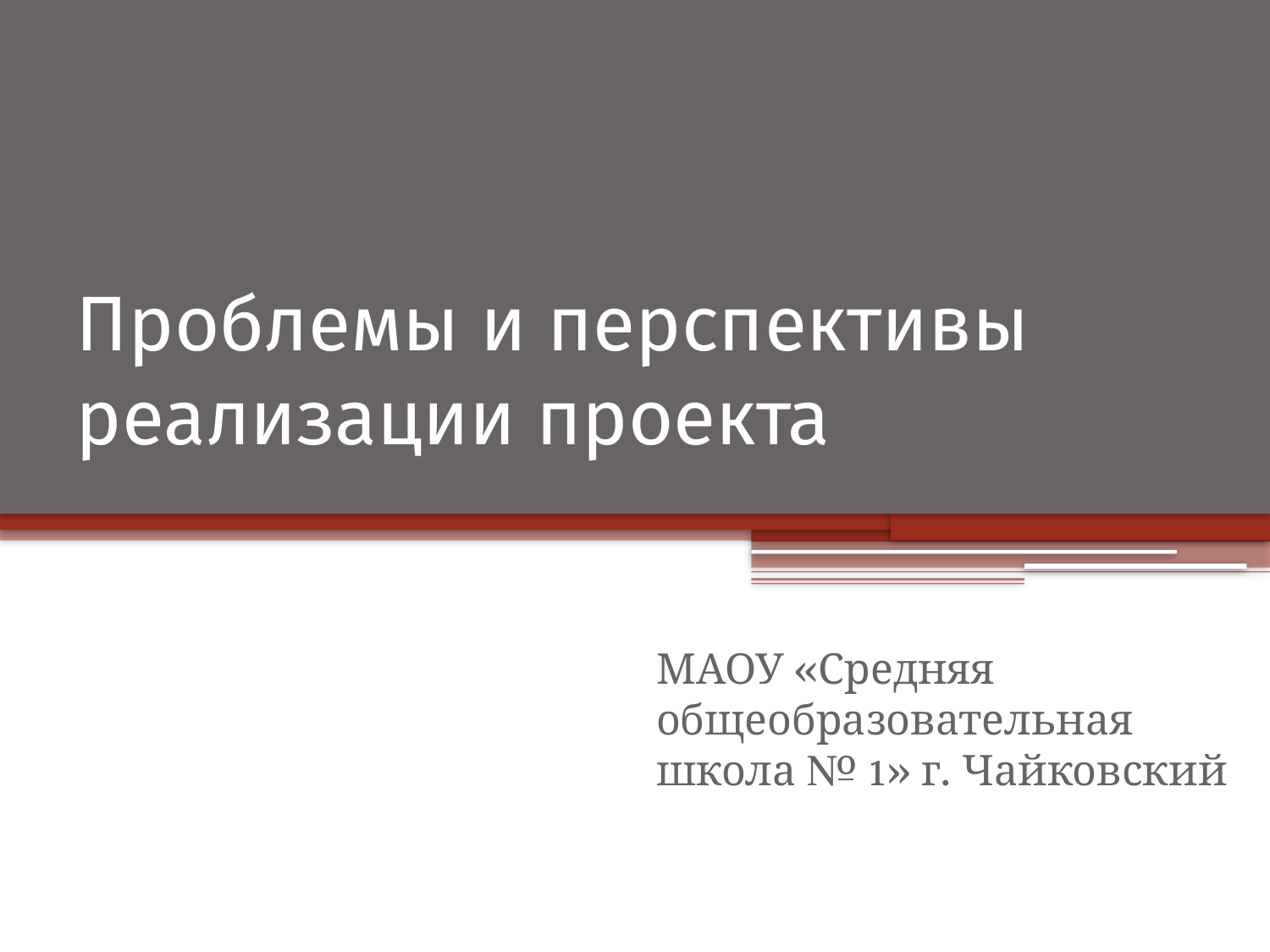

# Проблемы и перспективы реализации проекта
МАОУ «Средняя общеобразовательная школа № 1» г. Чайковский